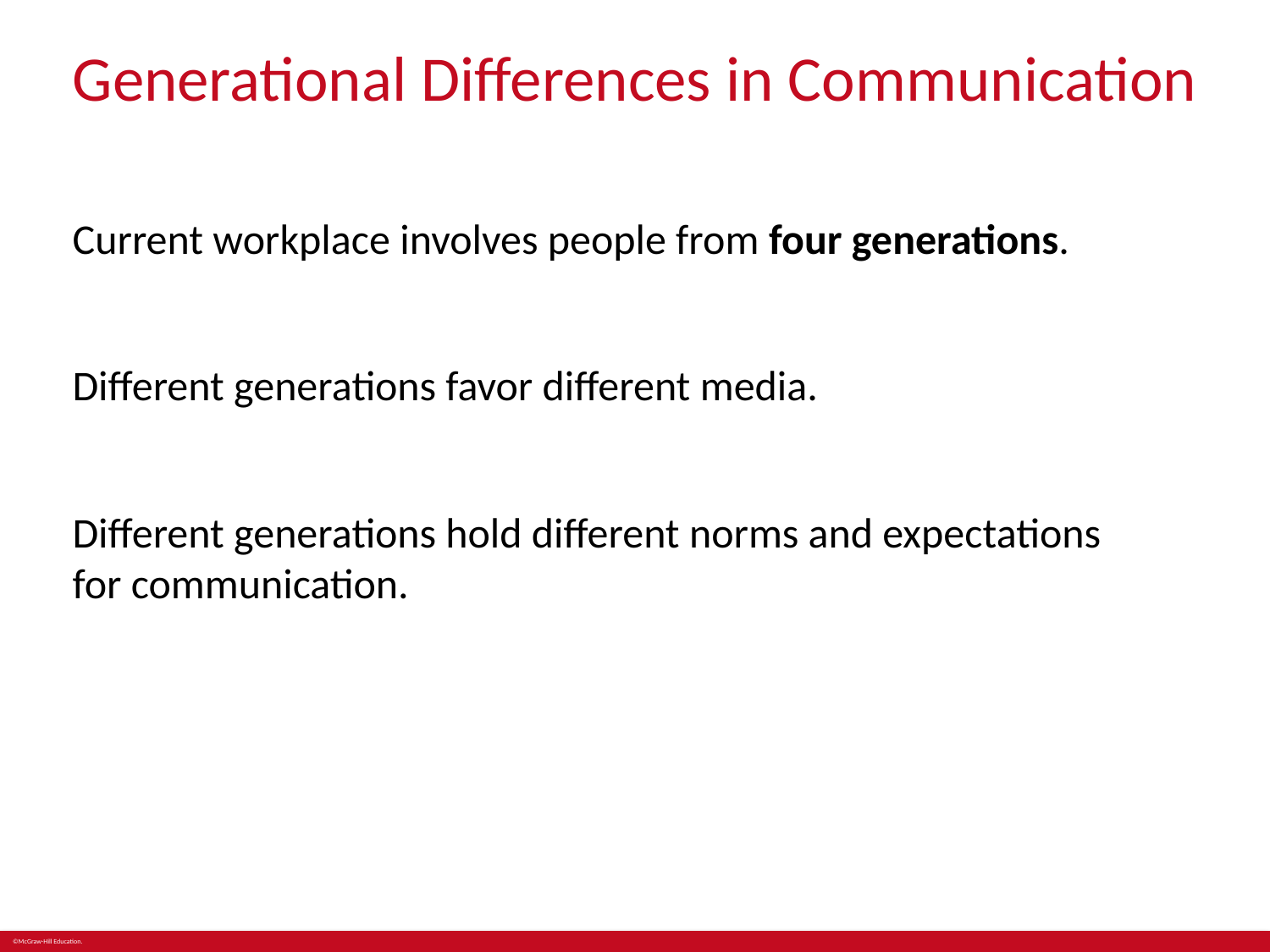

# Generational Differences in Communication
Current workplace involves people from four generations.

Different generations favor different media.

Different generations hold different norms and expectations for communication.